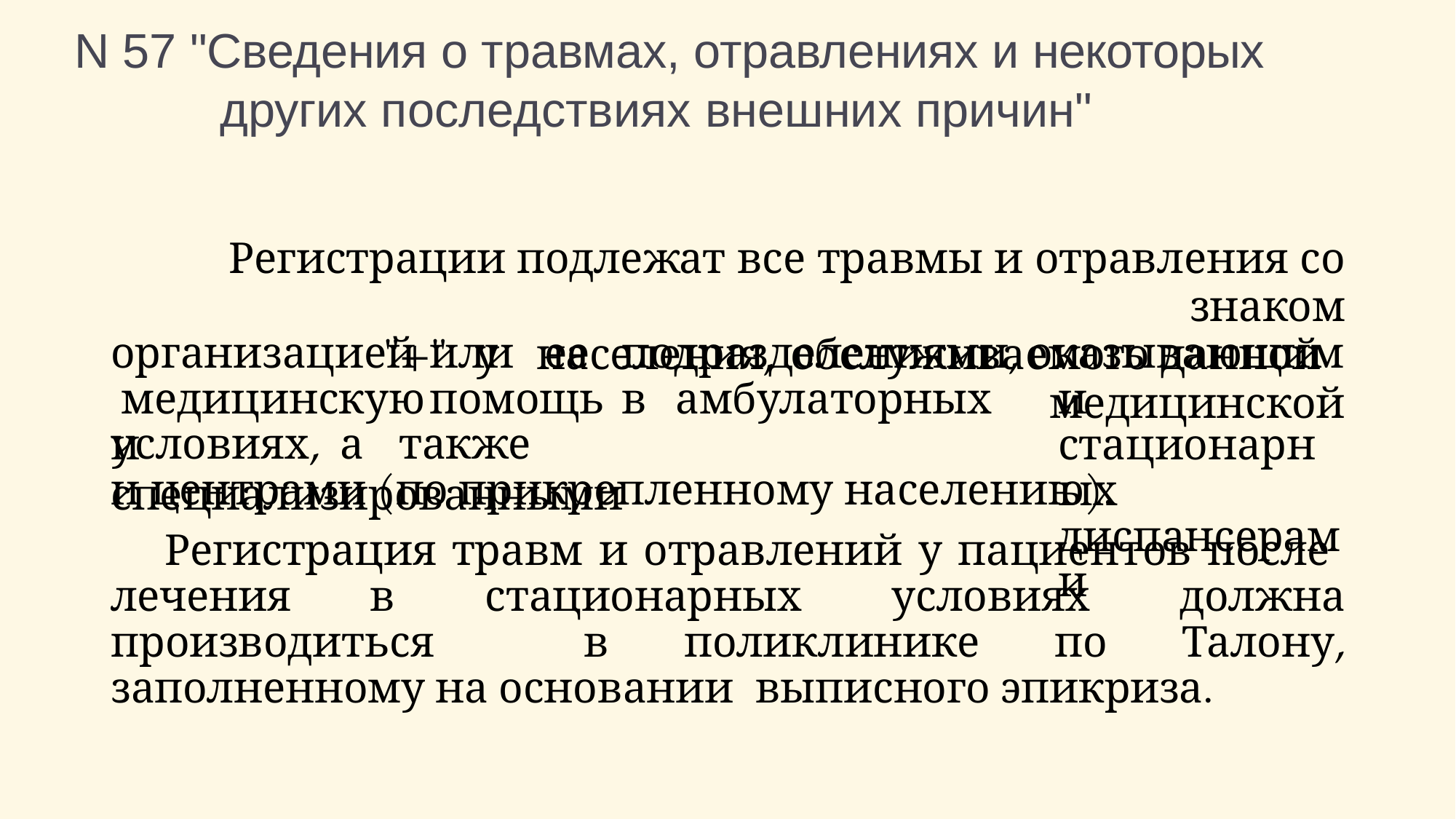

# N 57 "Сведения о травмах, отравлениях и некоторых  других последствиях внешних причин"
Регистрации подлежат все травмы и отравления со знаком
"+"	у	населения,	обслуживаемого	данной	медицинской
организацией		или	ее	подразделениями,  медицинскую	помощь	в	амбулаторных	и
оказывающими  стационарных  диспансерами
условиях,	а	также	специализированными
и центрами (по прикрепленному населению).
Регистрация травм и отравлений у пациентов после  лечения в стационарных условиях должна производиться  в поликлинике по Талону, заполненному на основании  выписного эпикриза.